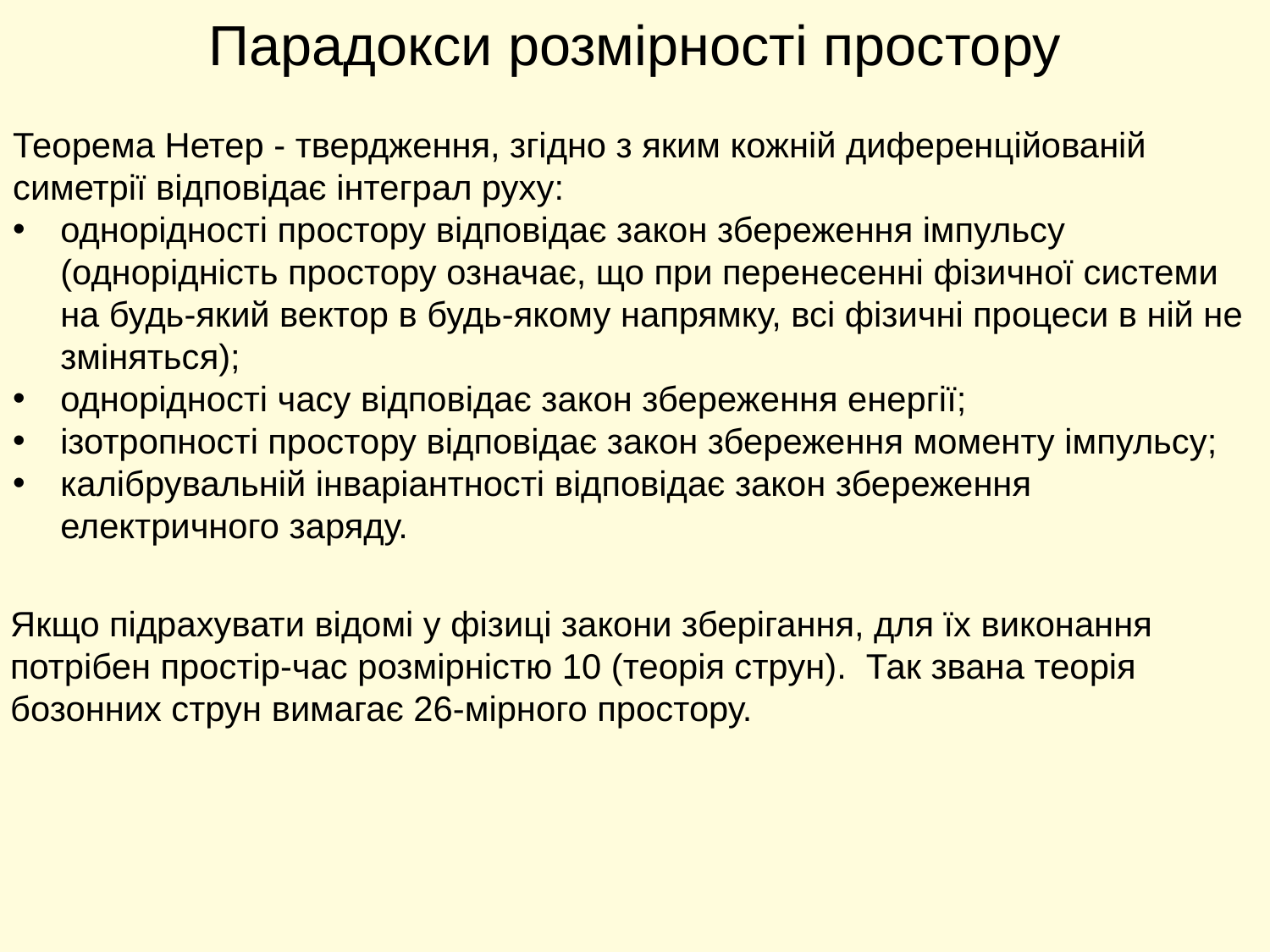

# Парадокси розмірності простору
Теорема Нетер - твердження, згідно з яким кожній диференційованій симетрії відповідає інтеграл руху:
однорідності простору відповідає закон збереження імпульсу (однорідність простору означає, що при перенесенні фізичної системи на будь-який вектор в будь-якому напрямку, всі фізичні процеси в ній не зміняться);
однорідності часу відповідає закон збереження енергії;
ізотропності простору відповідає закон збереження моменту імпульсу;
калібрувальній інваріантності відповідає закон збереження електричного заряду.
Якщо підрахувати відомі у фізиці закони зберігання, для їх виконання потрібен простір-час розмірністю 10 (теорія струн).  Так звана теорія бозонних струн вимагає 26-мірного простору.